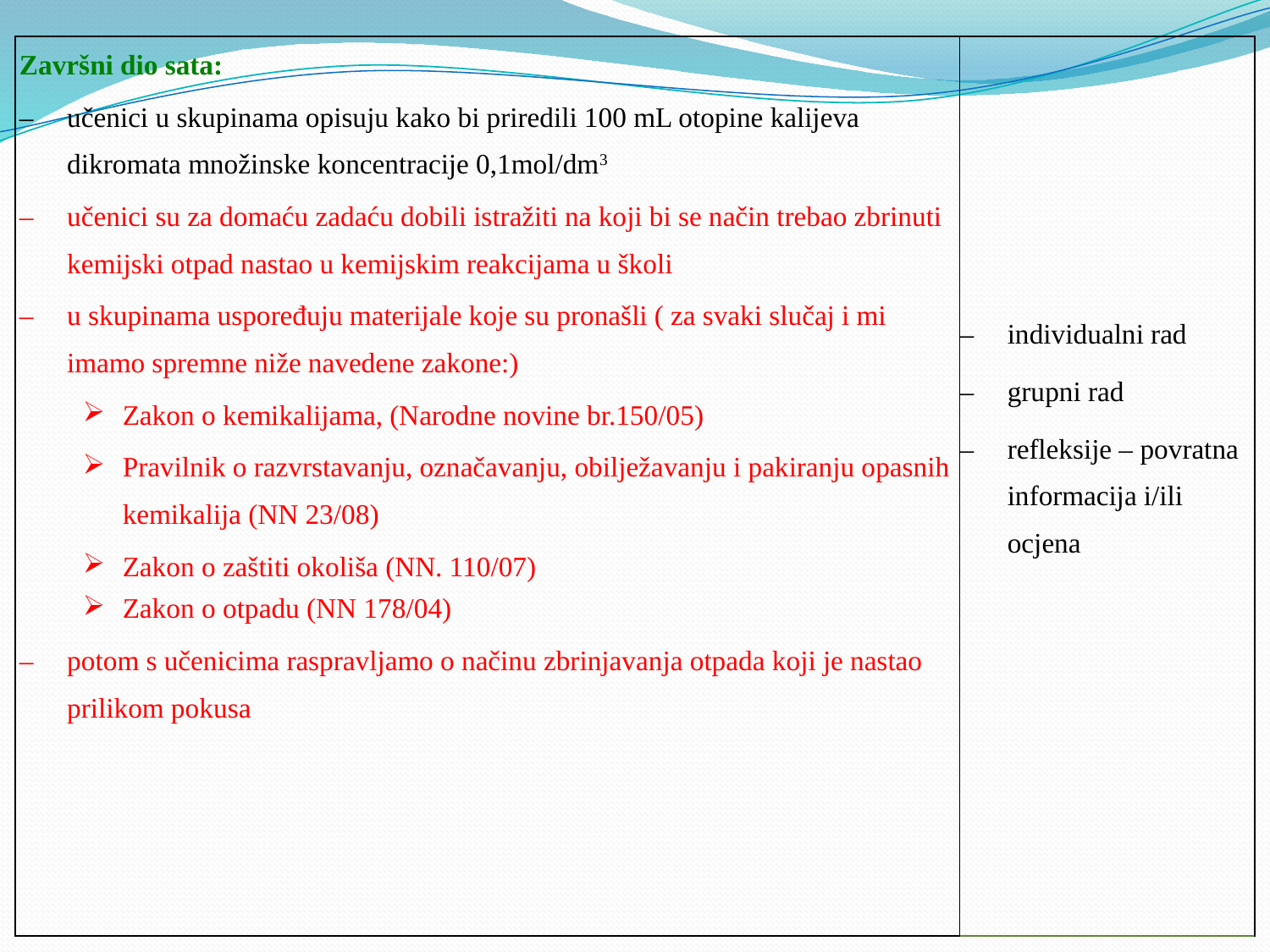

| Završni dio sata: učenici u skupinama opisuju kako bi priredili 100 mL otopine kalijeva dikromata množinske koncentracije 0,1mol/dm3 učenici su za domaću zadaću dobili istražiti na koji bi se način trebao zbrinuti kemijski otpad nastao u kemijskim reakcijama u školi u skupinama uspoređuju materijale koje su pronašli ( za svaki slučaj i mi imamo spremne niže navedene zakone:) Zakon o kemikalijama, (Narodne novine br.150/05) Pravilnik o razvrstavanju, označavanju, obilježavanju i pakiranju opasnih kemikalija (NN 23/08) Zakon o zaštiti okoliša (NN. 110/07) Zakon o otpadu (NN 178/04) potom s učenicima raspravljamo o načinu zbrinjavanja otpada koji je nastao prilikom pokusa | individualni rad grupni rad refleksije – povratna informacija i/ili ocjena |
| --- | --- |
#